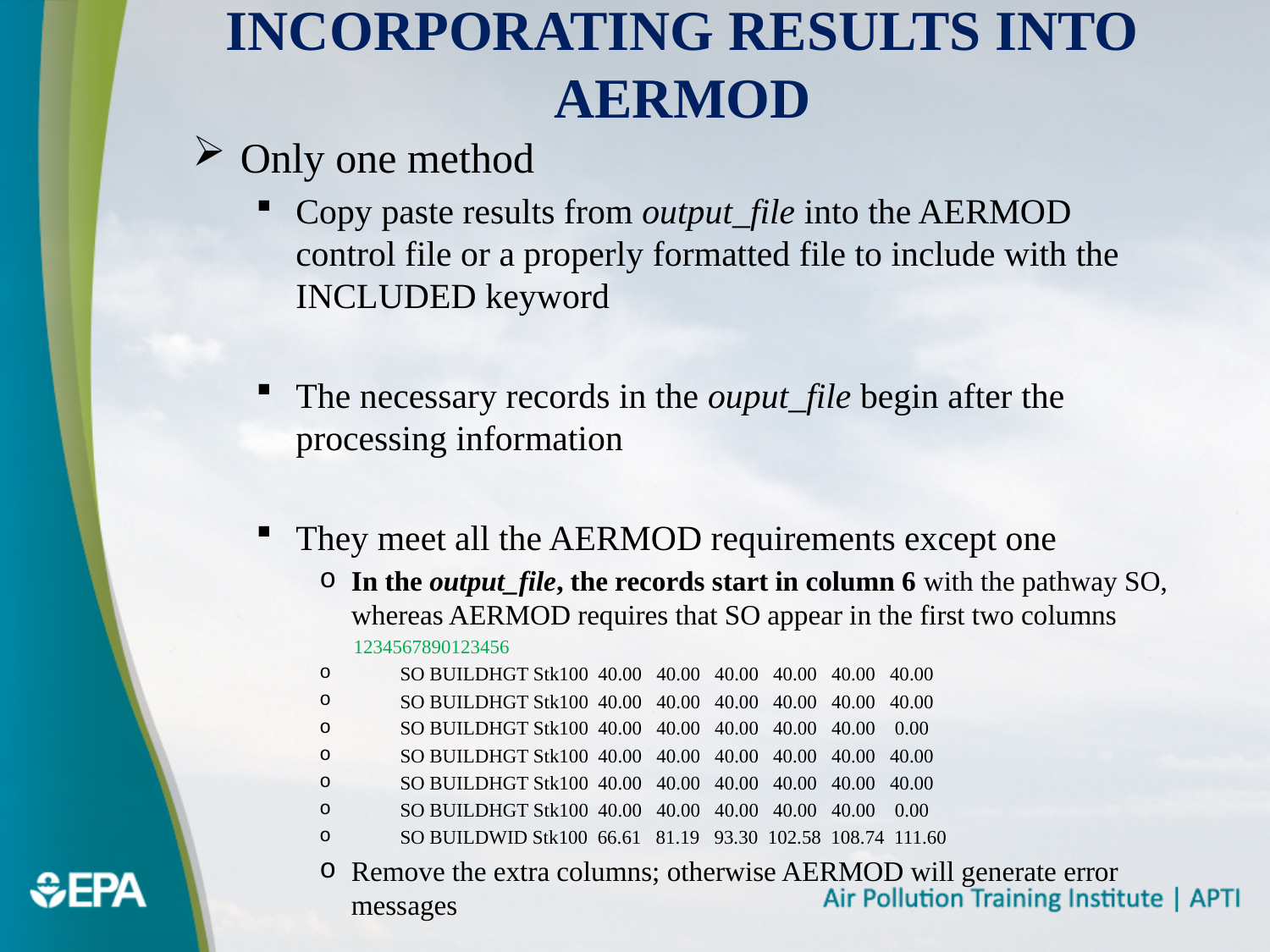

# Incorporating Results into AERMOD
Only one method
Copy paste results from output_file into the AERMOD control file or a properly formatted file to include with the INCLUDED keyword

The necessary records in the ouput_file begin after the processing information

They meet all the AERMOD requirements except one
In the output_file, the records start in column 6 with the pathway SO, whereas AERMOD requires that SO appear in the first two columns
       1234567890123456
          SO BUILDHGT Stk100  40.00   40.00   40.00   40.00   40.00   40.00
          SO BUILDHGT Stk100  40.00   40.00   40.00   40.00   40.00   40.00
          SO BUILDHGT Stk100  40.00   40.00   40.00   40.00   40.00    0.00
          SO BUILDHGT Stk100  40.00   40.00   40.00   40.00   40.00   40.00
          SO BUILDHGT Stk100  40.00   40.00   40.00   40.00   40.00   40.00
          SO BUILDHGT Stk100  40.00   40.00   40.00   40.00   40.00    0.00
          SO BUILDWID Stk100  66.61   81.19   93.30  102.58  108.74  111.60
Remove the extra columns; otherwise AERMOD will generate error messages